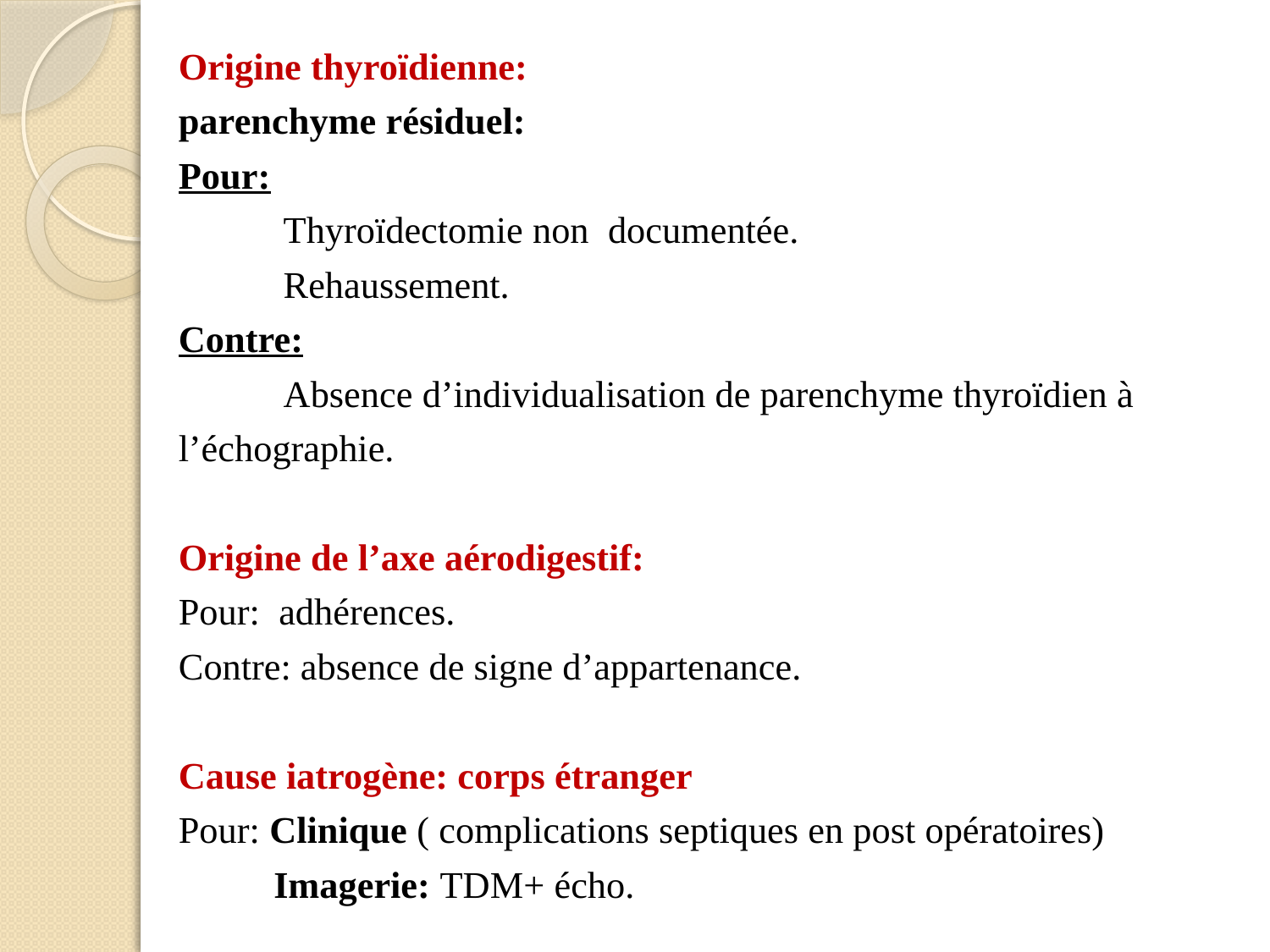

Origine thyroïdienne:
parenchyme résiduel:
Pour:
           Thyroïdectomie non  documentée.
           Rehaussement.
Contre:
           Absence d’individualisation de parenchyme thyroïdien à
l’échographie.

Origine de l’axe aérodigestif:
Pour:  adhérences.
Contre: absence de signe d’appartenance.

Cause iatrogène: corps étranger
Pour: Clinique ( complications septiques en post opératoires)
          Imagerie: TDM+ écho.